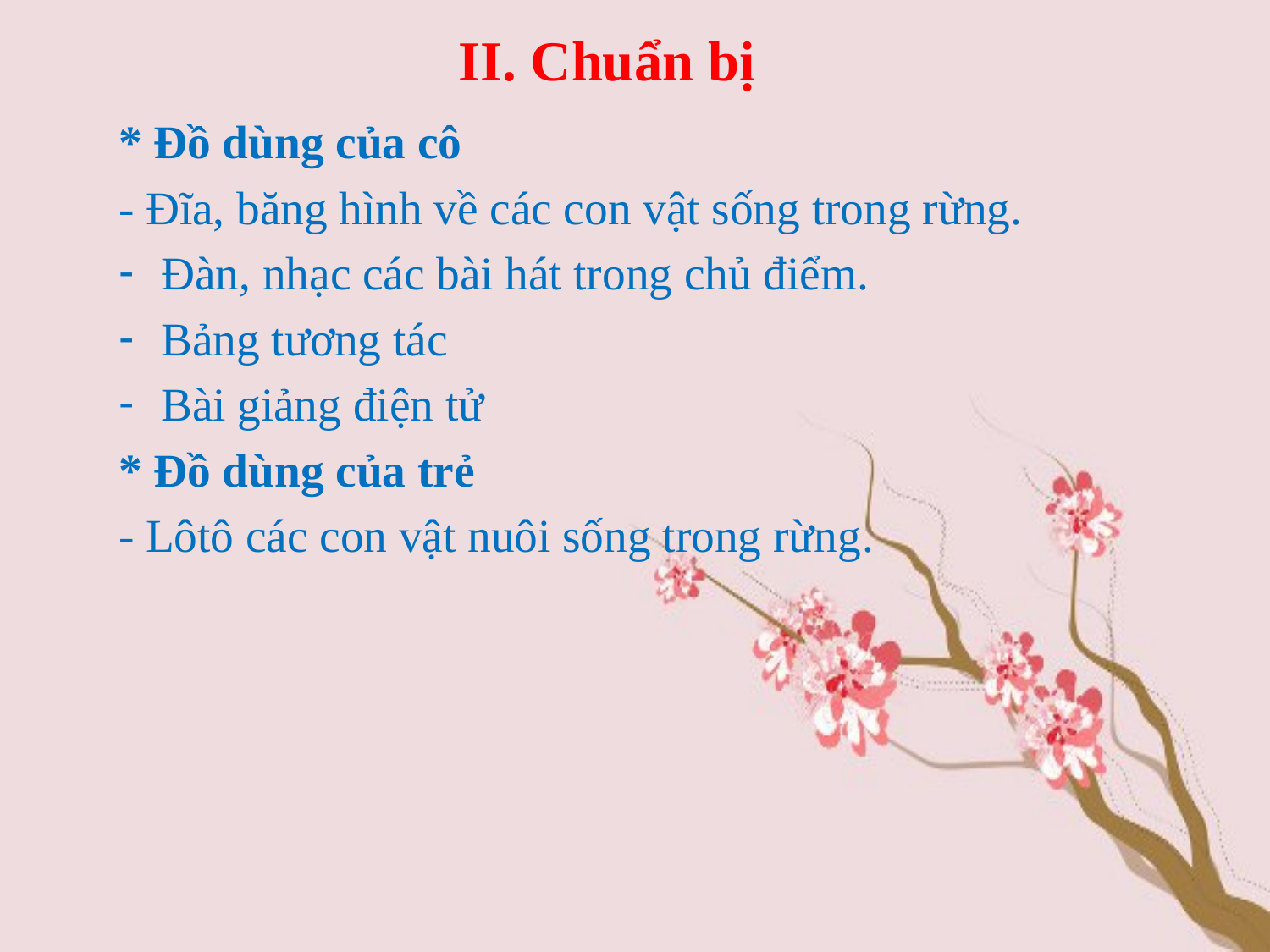

# II. Chuẩn bị
* Đồ dùng của cô
- Đĩa, băng hình về các con vật sống trong rừng.
Đàn, nhạc các bài hát trong chủ điểm.
Bảng tương tác
Bài giảng điện tử
* Đồ dùng của trẻ
- Lôtô các con vật nuôi sống trong rừng.